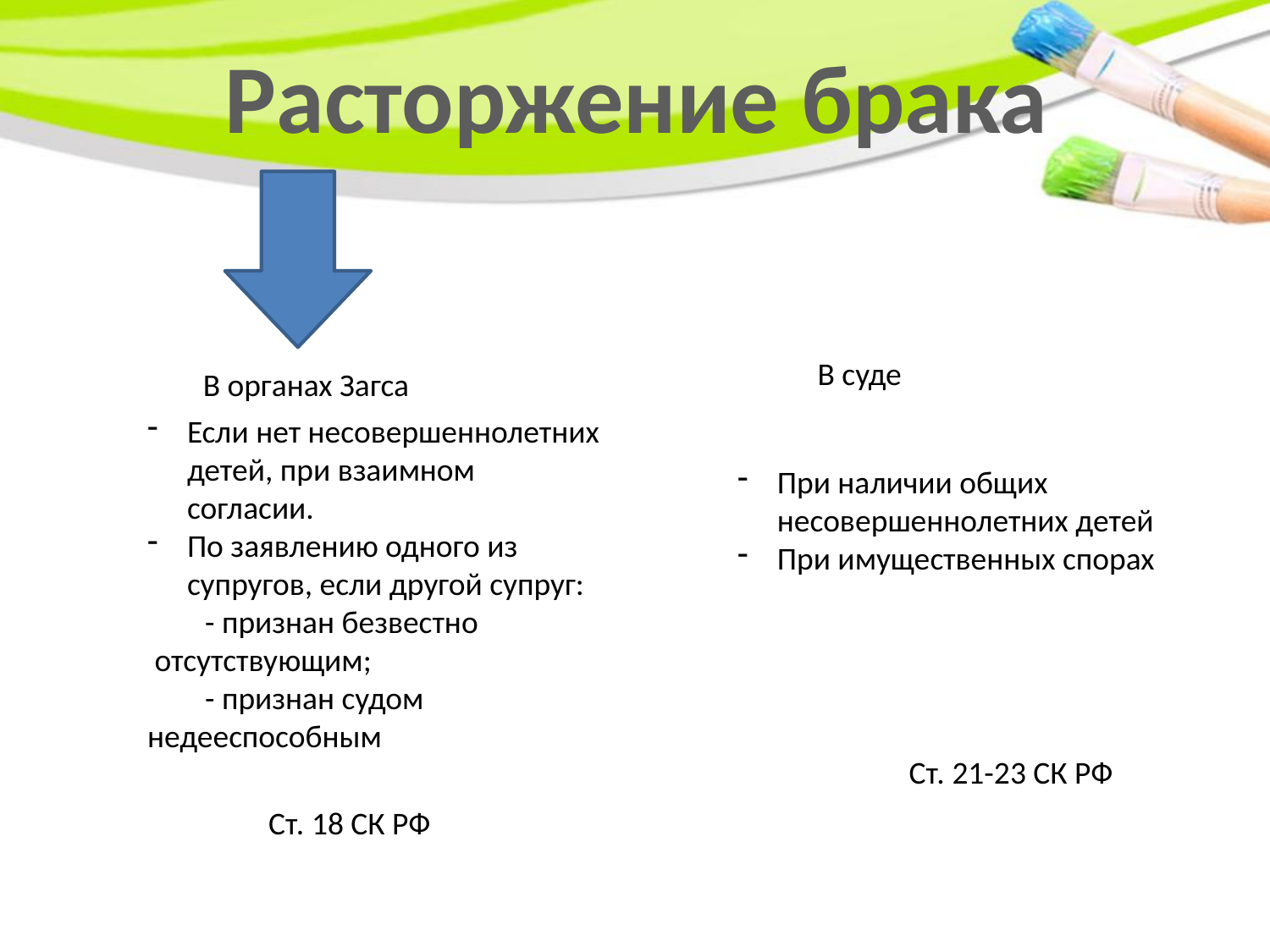

# Расторжение брака

В суде
В органах Загса
Если нет несовершеннолетних детей, при взаимном согласии.
По заявлению одного из супругов, если другой супруг:
        - признан безвестно
 отсутствующим;
        - признан судом недееспособным
При наличии общих несовершеннолетних детей
При имущественных спорах
Ст. 21-23 СК РФ
Ст. 18 СК РФ